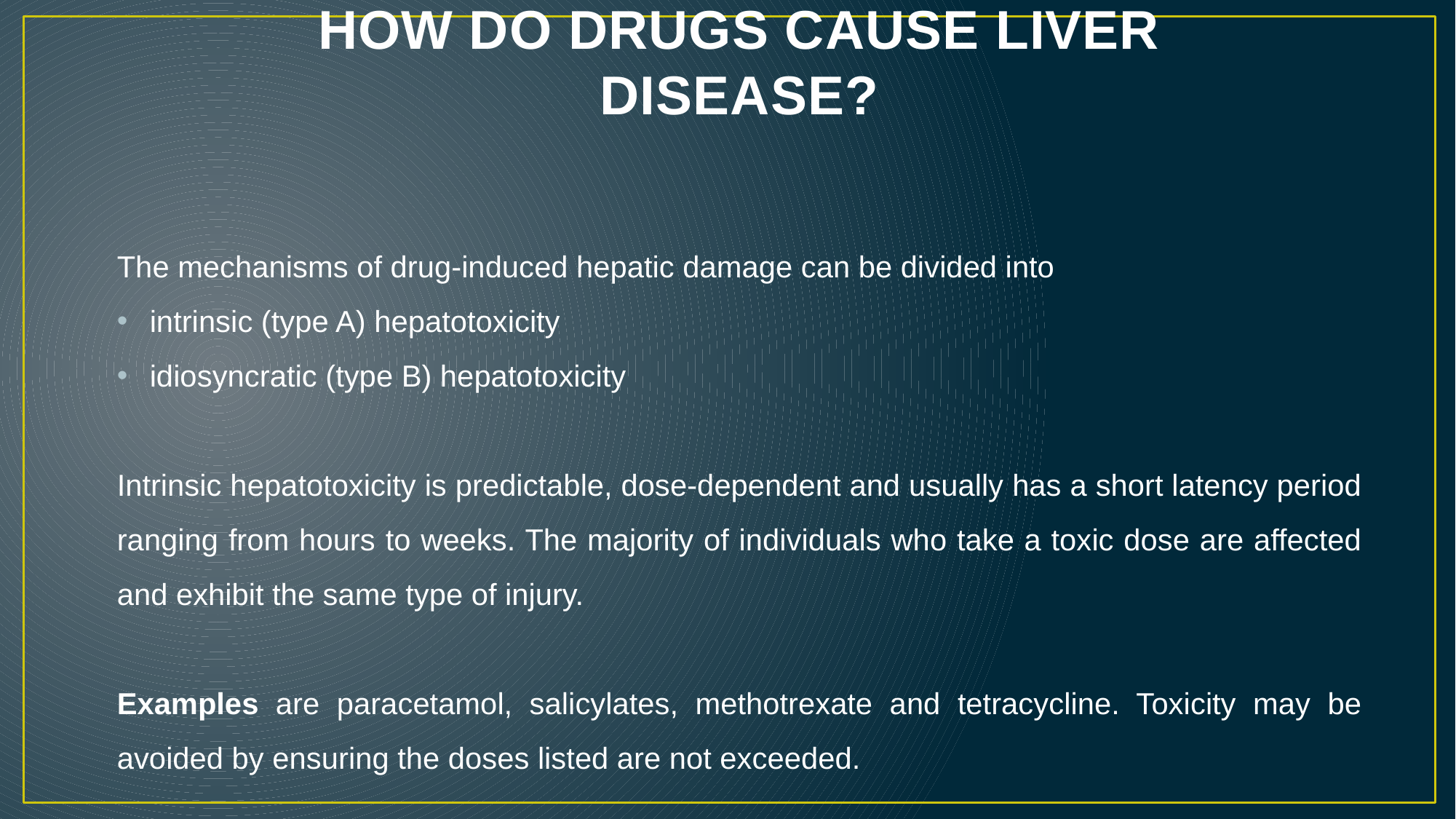

# How do drugs cause liver disease?
The mechanisms of drug-induced hepatic damage can be divided into
intrinsic (type A) hepatotoxicity
idiosyncratic (type B) hepatotoxicity

Intrinsic hepatotoxicity is predictable, dose-dependent and usually has a short latency period ranging from hours to weeks. The majority of individuals who take a toxic dose are affected and exhibit the same type of injury.

Examples are paracetamol, salicylates, methotrexate and tetracycline. Toxicity may be avoided by ensuring the doses listed are not exceeded.